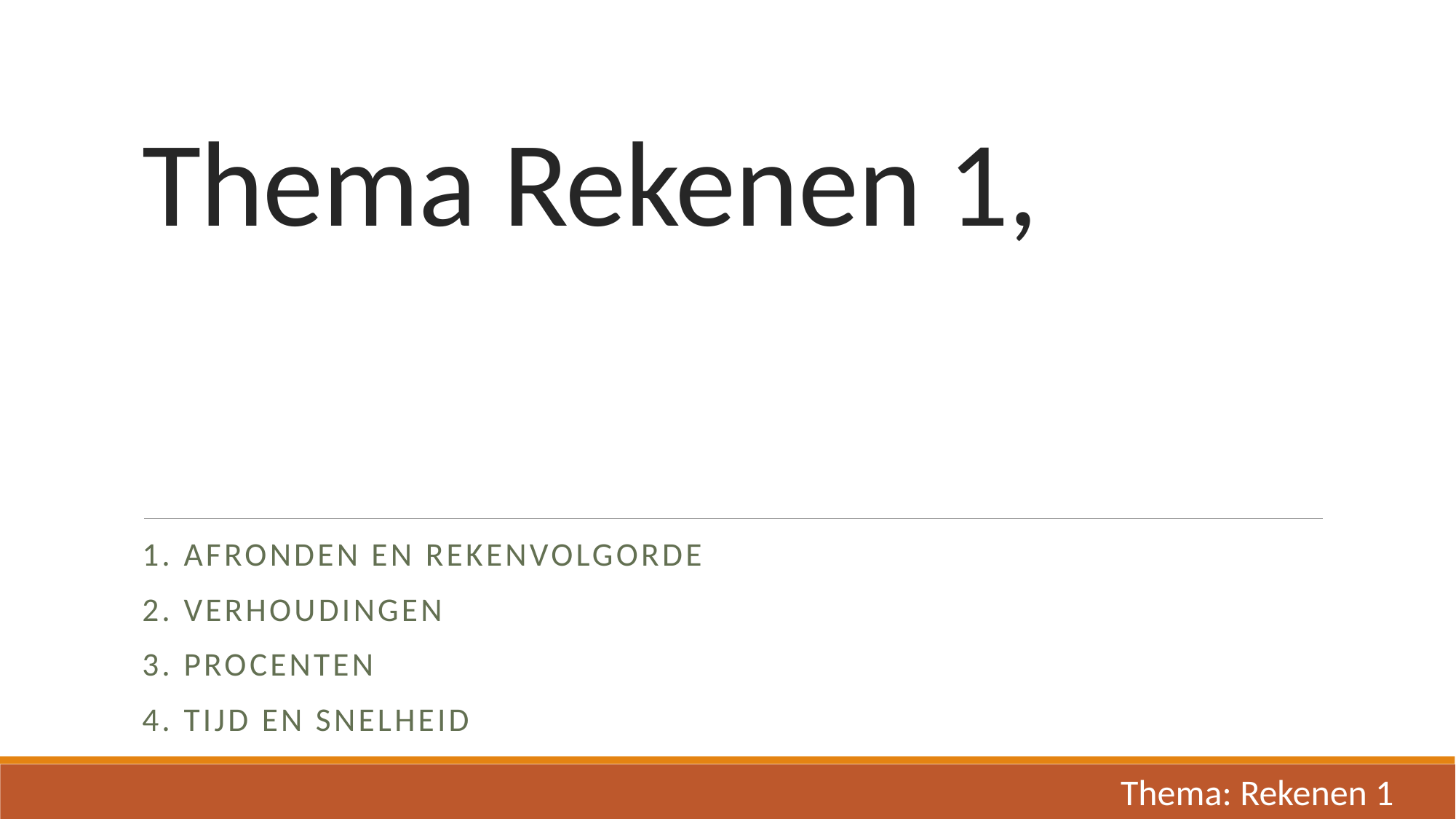

# Thema Rekenen 1,
1. Afronden en rekenvolgorde
2. Verhoudingen
3. Procenten
4. Tijd en snelheid
Thema: Rekenen 1